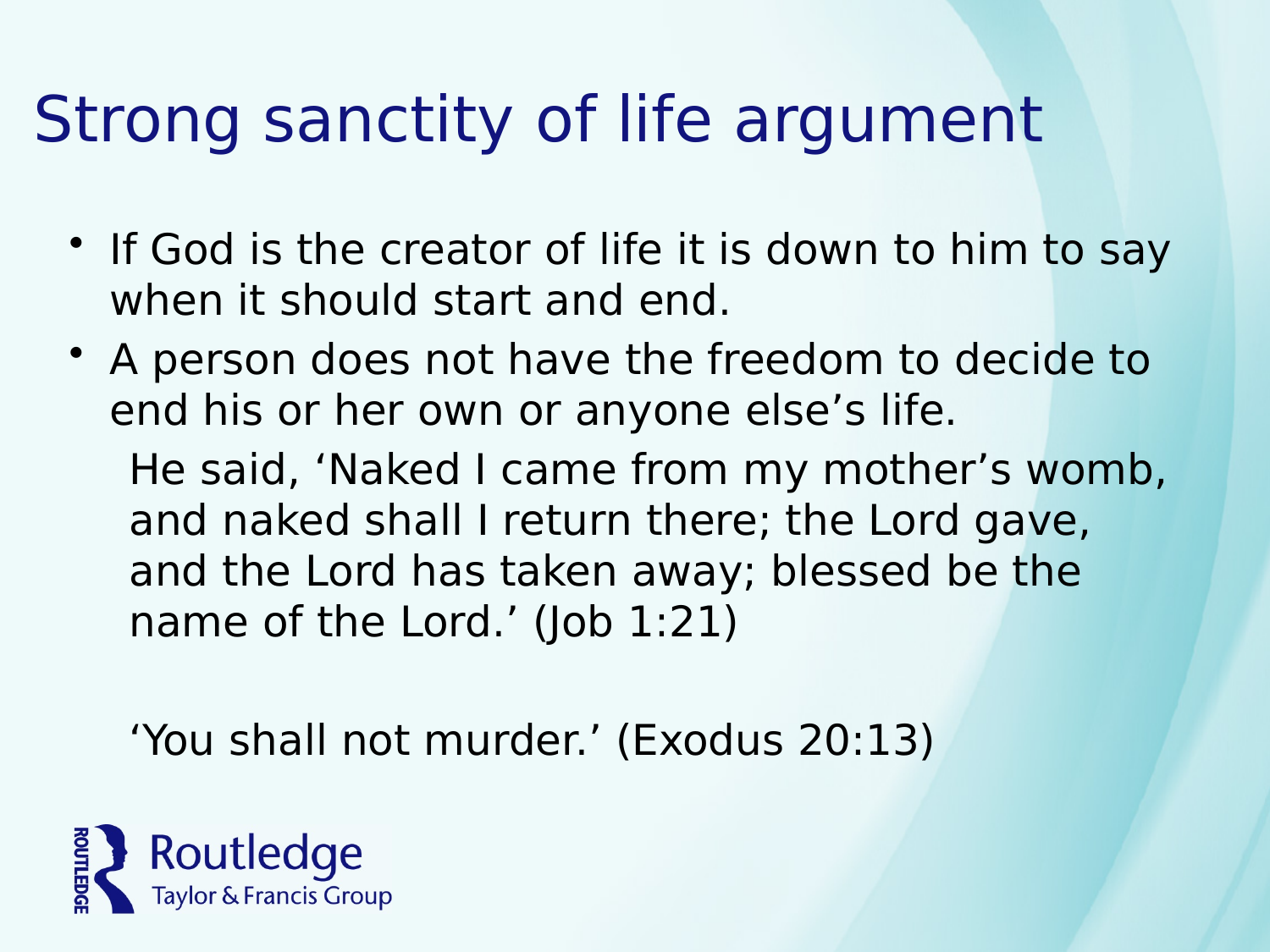

# Strong sanctity of life argument
If God is the creator of life it is down to him to say when it should start and end.
A person does not have the freedom to decide to end his or her own or anyone else’s life.
He said, ‘Naked I came from my mother’s womb, and naked shall I return there; the Lord gave, and the Lord has taken away; blessed be the name of the Lord.’ (Job 1:21)

‘You shall not murder.’ (Exodus 20:13)